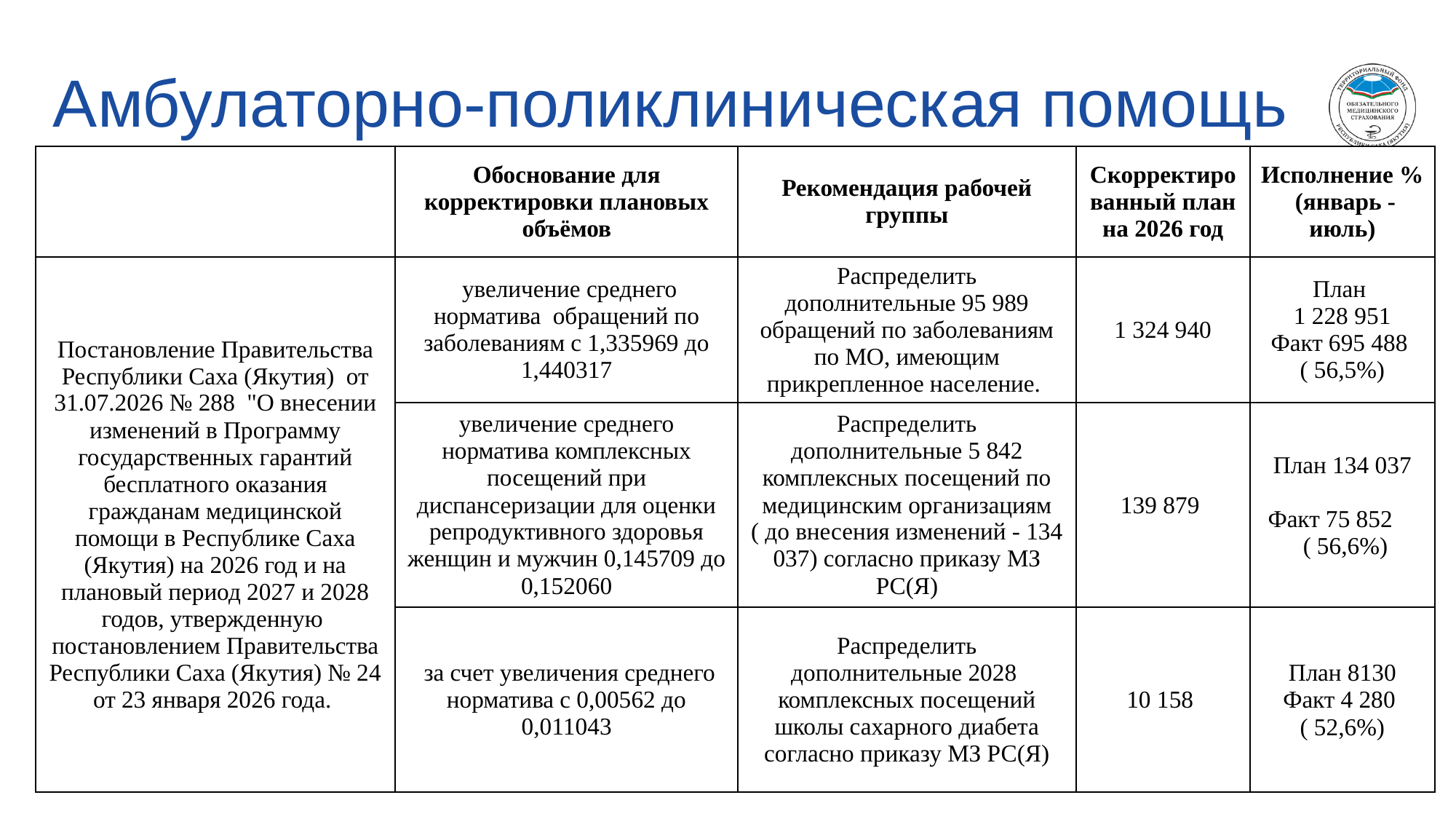

# Амбулаторно-поликлиническая помощь
|  | Обоснование для корректировки плановых объёмов | Рекомендация рабочей группы | Скорректиро ванный план на 2026 год | Исполнение % (январь -июль) |
| --- | --- | --- | --- | --- |
| Постановление Правительства Республики Саха (Якутия) от 31.07.2026 № 288 "О внесении изменений в Программу государственных гарантий бесплатного оказания гражданам медицинской помощи в Республике Саха (Якутия) на 2026 год и на плановый период 2027 и 2028 годов, утвержденную постановлением Правительства Республики Саха (Якутия) № 24 от 23 января 2026 года. | увеличение среднего норматива обращений по заболеваниям с 1,335969 до 1,440317 | Распределить дополнительные 95 989 обращений по заболеваниям по МО, имеющим прикрепленное население. | 1 324 940 | План 1 228 951 Факт 695 488 ( 56,5%) |
|  | увеличение среднего норматива комплексных посещений при диспансеризации для оценки репродуктивного здоровья женщин и мужчин 0,145709 до 0,152060 | Распределить дополнительные 5 842 комплексных посещений по медицинским организациям ( до внесения изменений - 134 037) согласно приказу МЗ РС(Я) | 139 879 | План 134 037 Факт 75 852 ( 56,6%) |
|  | за счет увеличения среднего норматива с 0,00562 до 0,011043 | Распределить дополнительные 2028 комплексных посещений школы сахарного диабета согласно приказу МЗ РС(Я) | 10 158 | План 8130 Факт 4 280 ( 52,6%) |